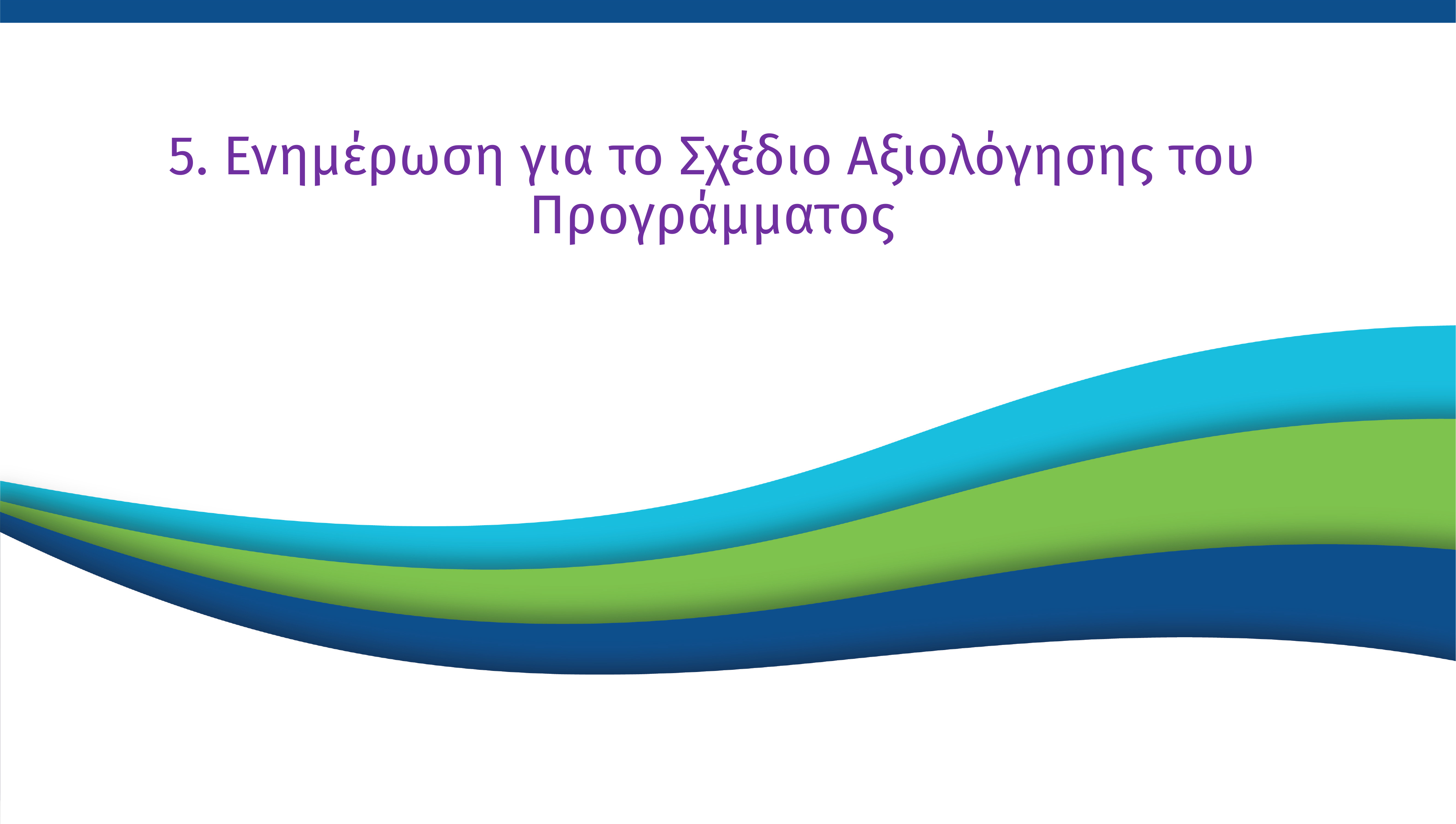

# 5. Ενημέρωση για το Σχέδιο Αξιολόγησης του Προγράμματος